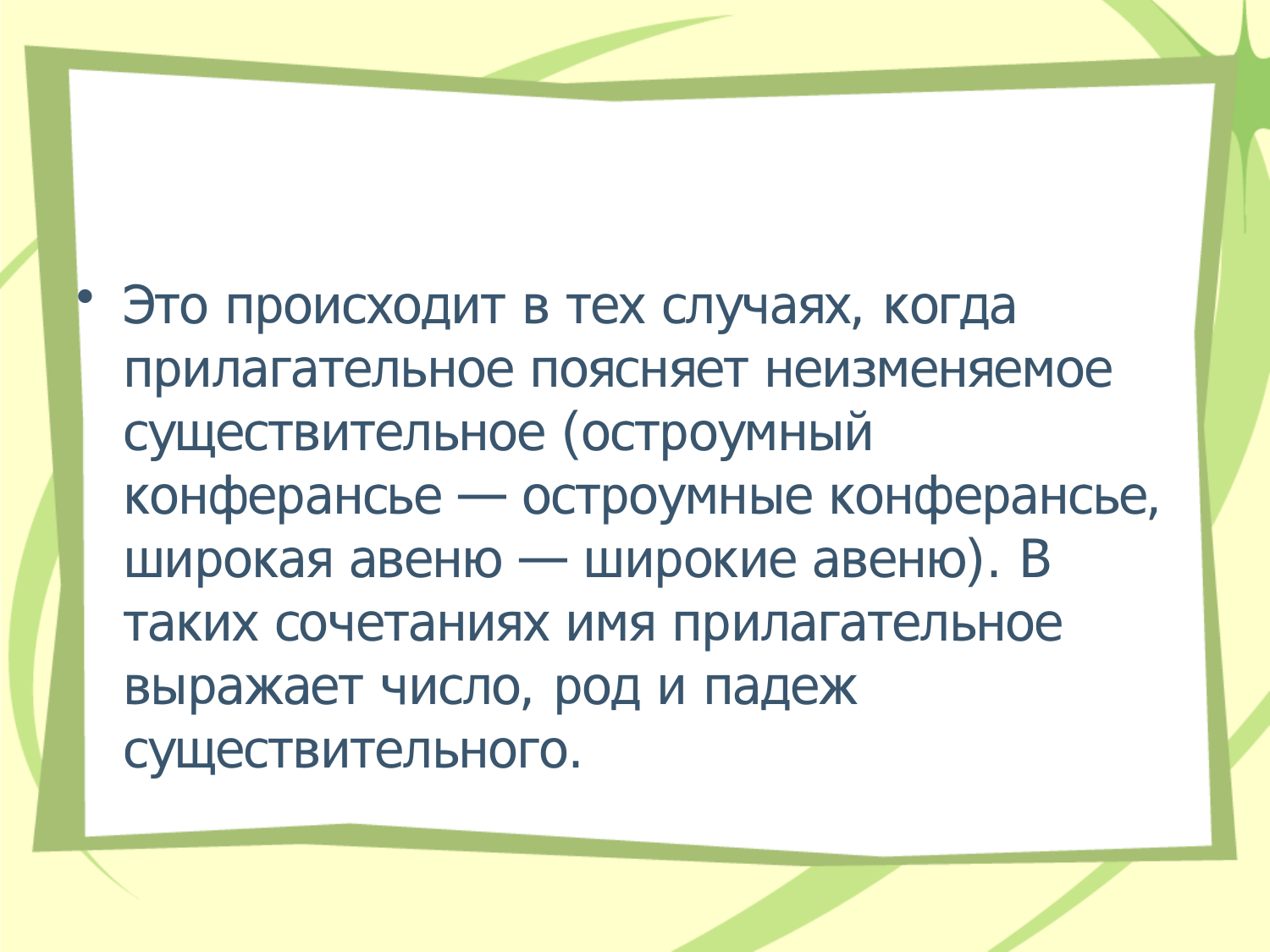

#
Это происходит в тех случаях, когда прилагательное поясняет неизменяемое существительное (остроумный конферансье — остроумные конферансье, широкая авеню — широкие авеню). В таких сочетаниях имя прилагательное выражает число, род и падеж существительного.